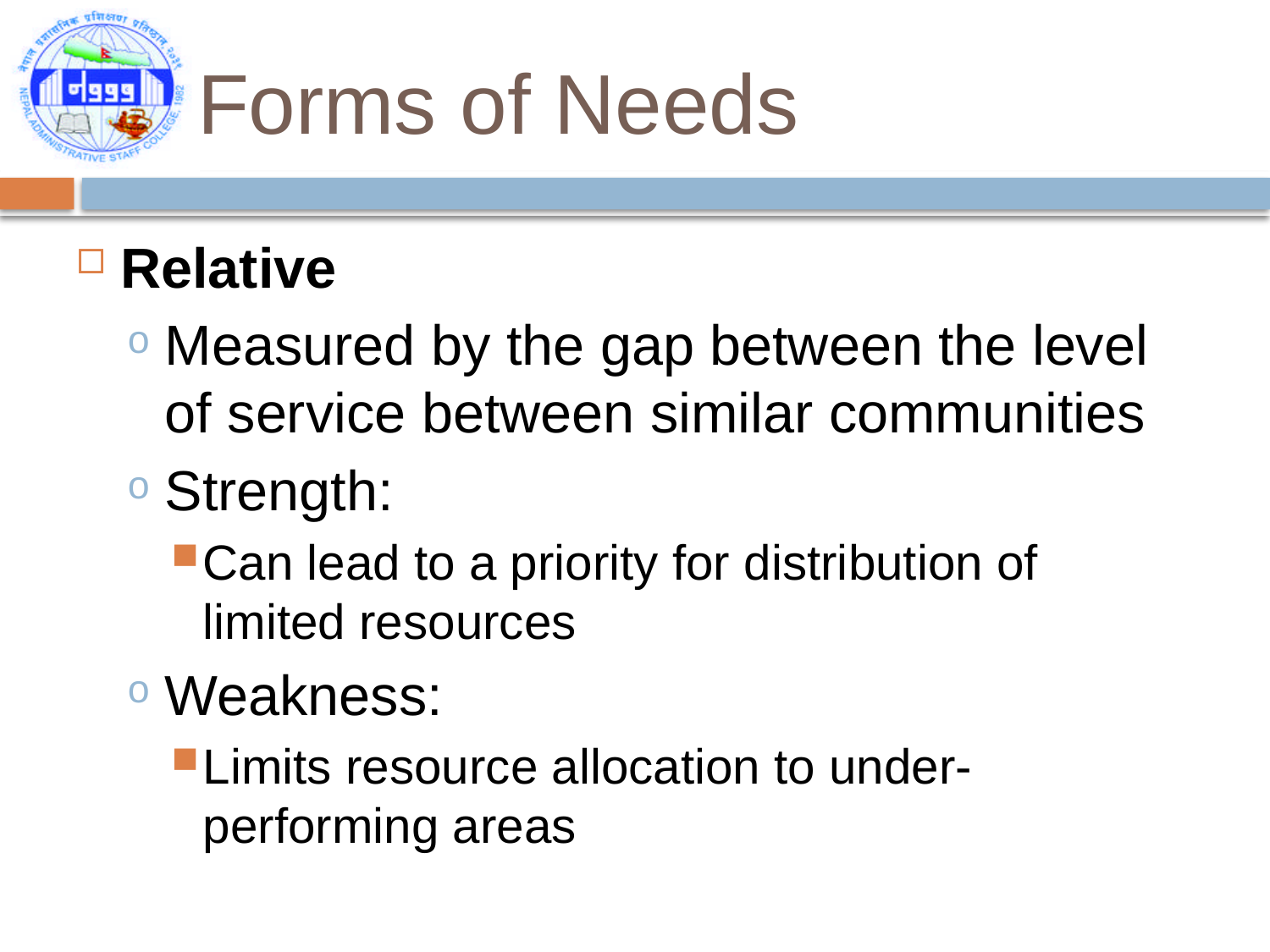

# Forms of Needs
Relative
Measured by the gap between the level of service between similar communities
Strength:
Can lead to a priority for distribution of limited resources
Weakness:
Limits resource allocation to under-performing areas